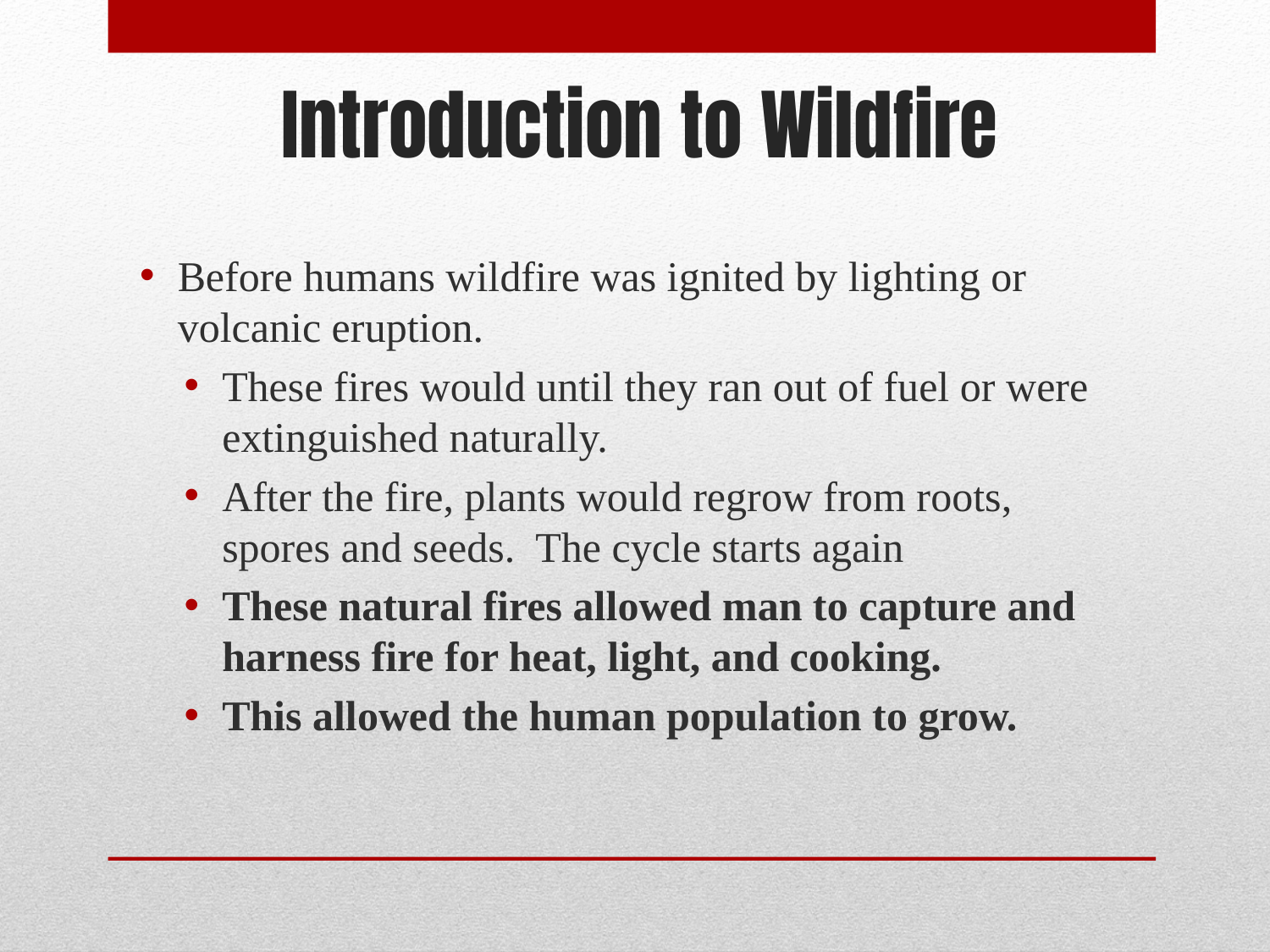

Introduction to Wildfire
Before humans wildfire was ignited by lighting or volcanic eruption.
These fires would until they ran out of fuel or were extinguished naturally.
After the fire, plants would regrow from roots, spores and seeds.  The cycle starts again
These natural fires allowed man to capture and harness fire for heat, light, and cooking.
This allowed the human population to grow.